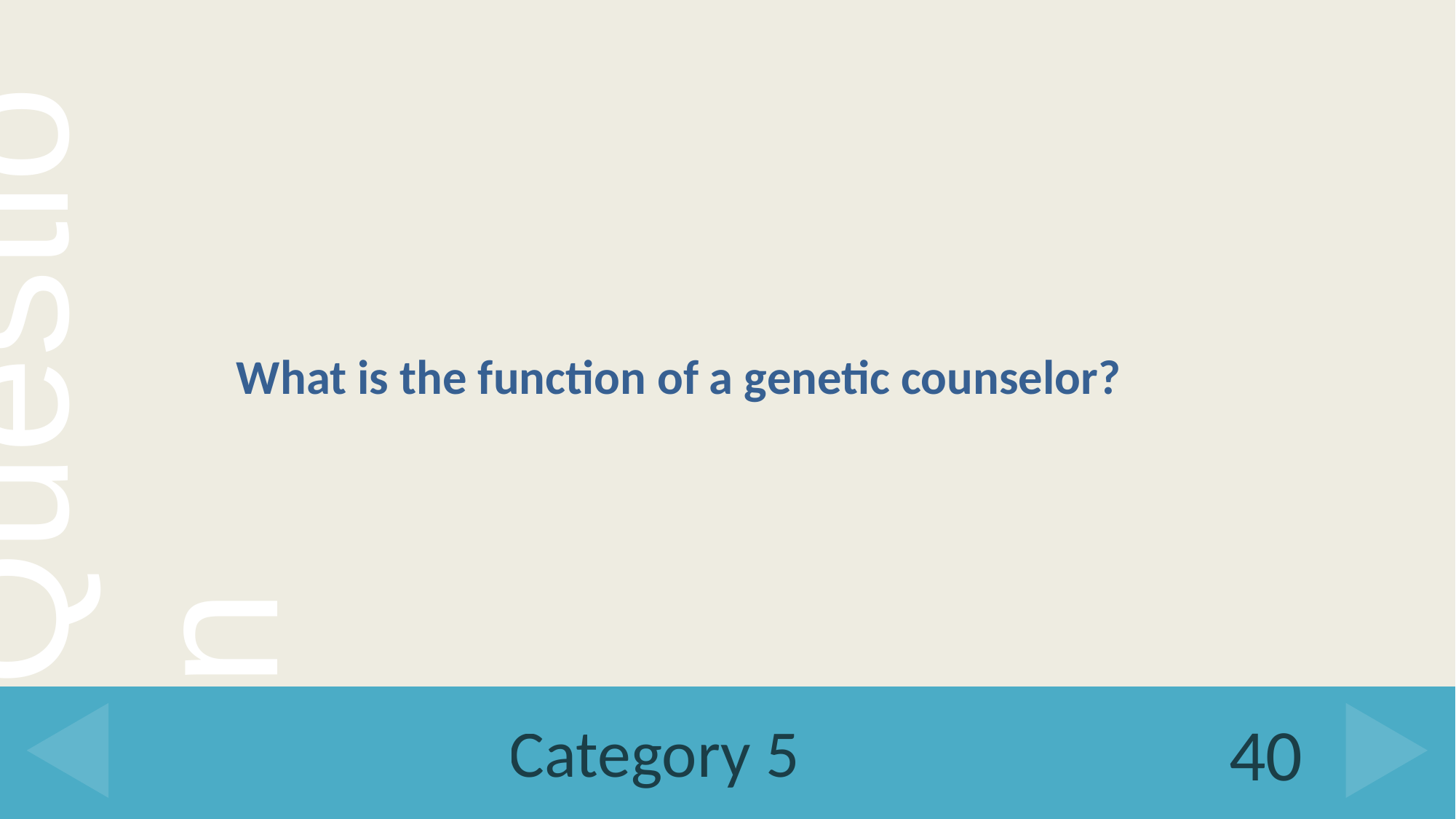

What is the function of a genetic counselor?
# Category 5
40